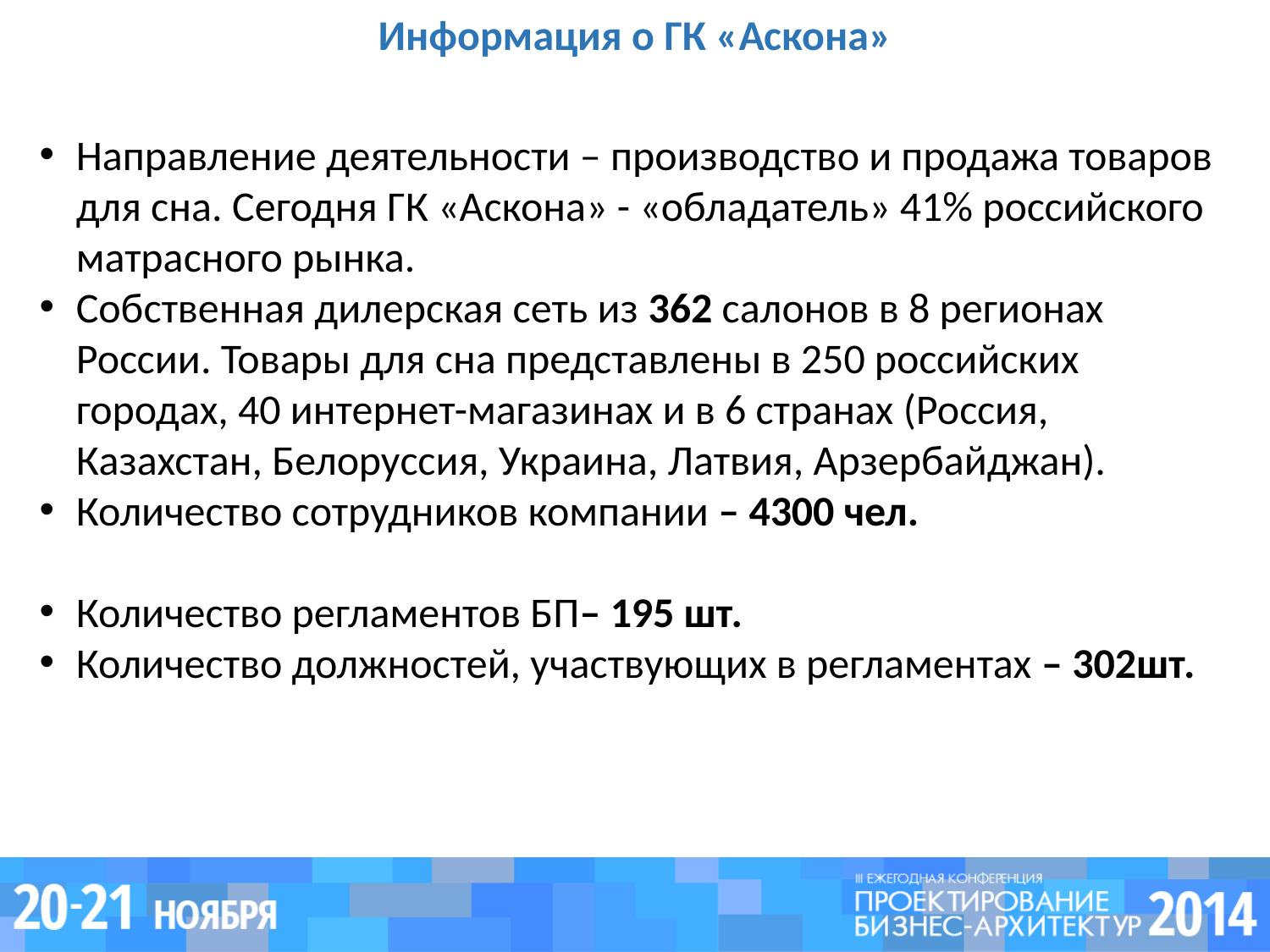

# Информация о ГК «Аскона»
Направление деятельности – производство и продажа товаров для сна. Сегодня ГК «Аскона» - «обладатель» 41% российского матрасного рынка.
Собственная дилерская сеть из 362 салонов в 8 регионах России. Товары для сна представлены в 250 российских городах, 40 интернет-магазинах и в 6 странах (Россия, Казахстан, Белоруссия, Украина, Латвия, Арзербайджан).
Количество сотрудников компании – 4300 чел.

Количество регламентов БП– 195 шт.
Количество должностей, участвующих в регламентах – 302шт.